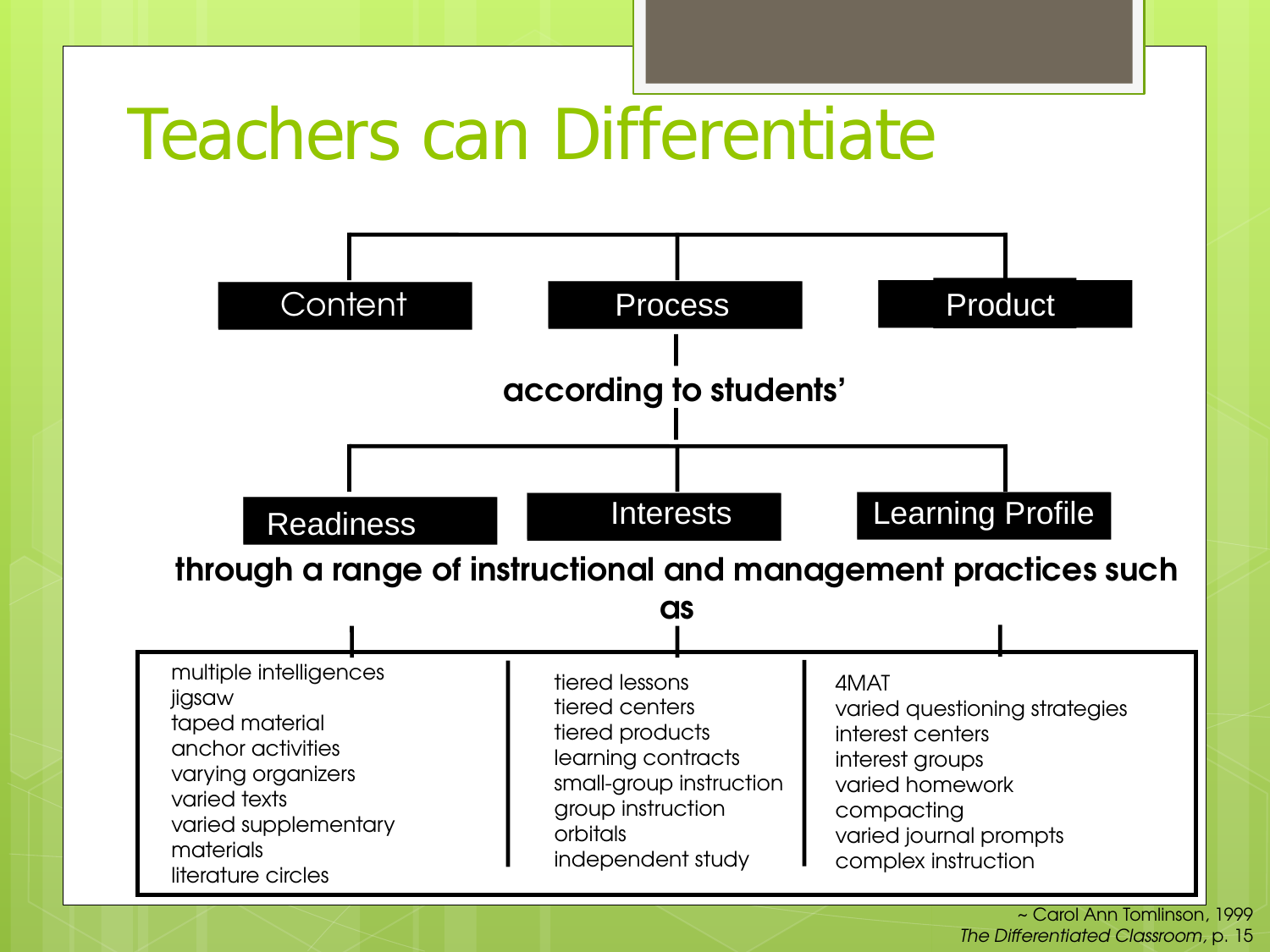

# Teachers can Differentiate

Content
Process
Product

according to students’

Interests
Learning Profile

Readiness
through a range of instructional and management practices such as

tiered lessons
tiered centers
tiered products
learning contracts
small-group instruction
group instruction
orbitals
independent study
4MAT
varied questioning strategies
interest centers
interest groups
varied homework
compacting
varied journal prompts
complex instruction
multiple intelligences
jigsaw
taped material
anchor activities
varying organizers
varied texts
varied supplementary materials
literature circles
~ Carol Ann Tomlinson, 1999
The Differentiated Classroom, p. 15